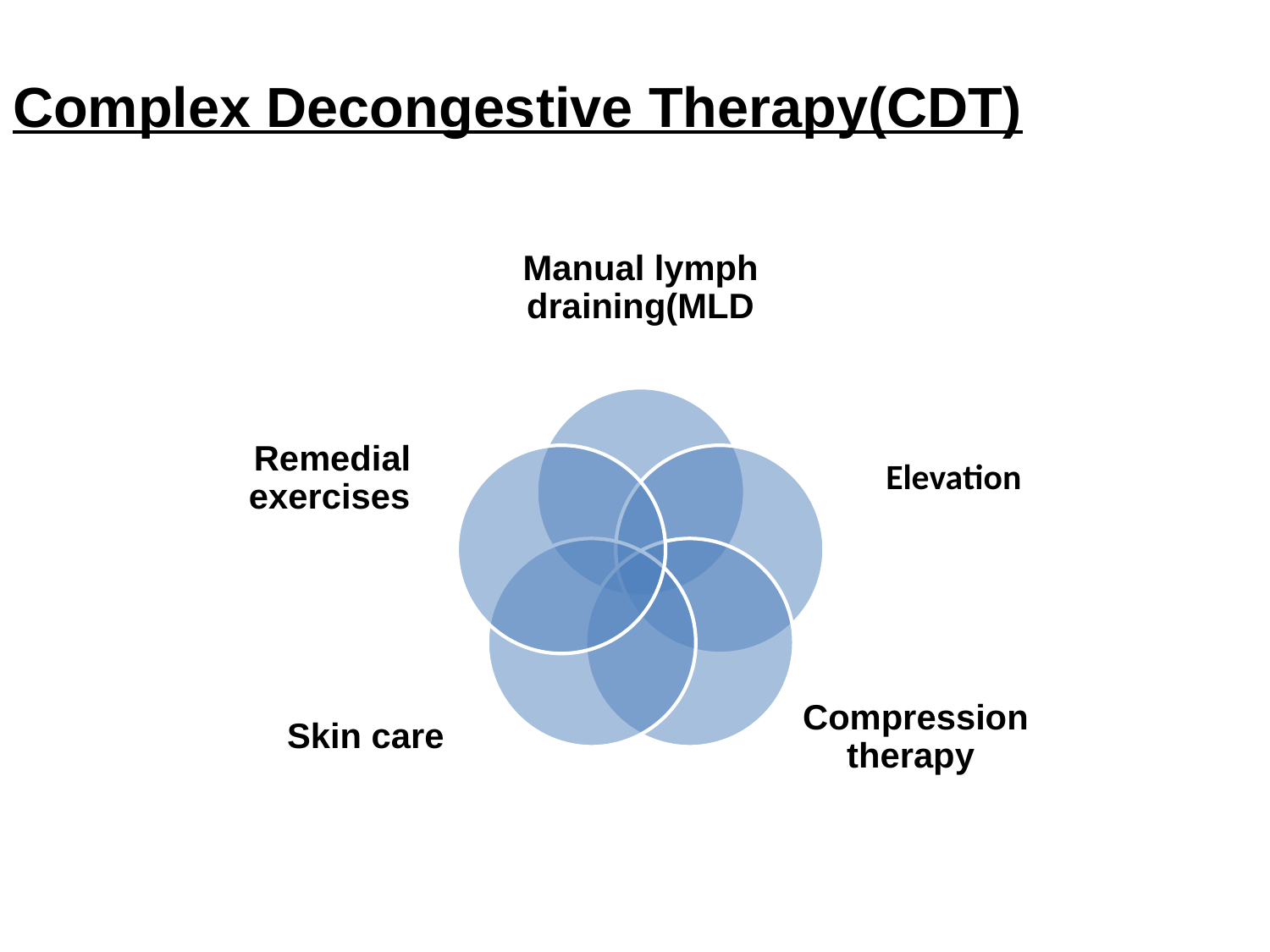

Complex Decongestive Therapy(CDT)

Manual lymph draining(MLD
Elevation
Compression therapy
Skin care
Remedial exercises